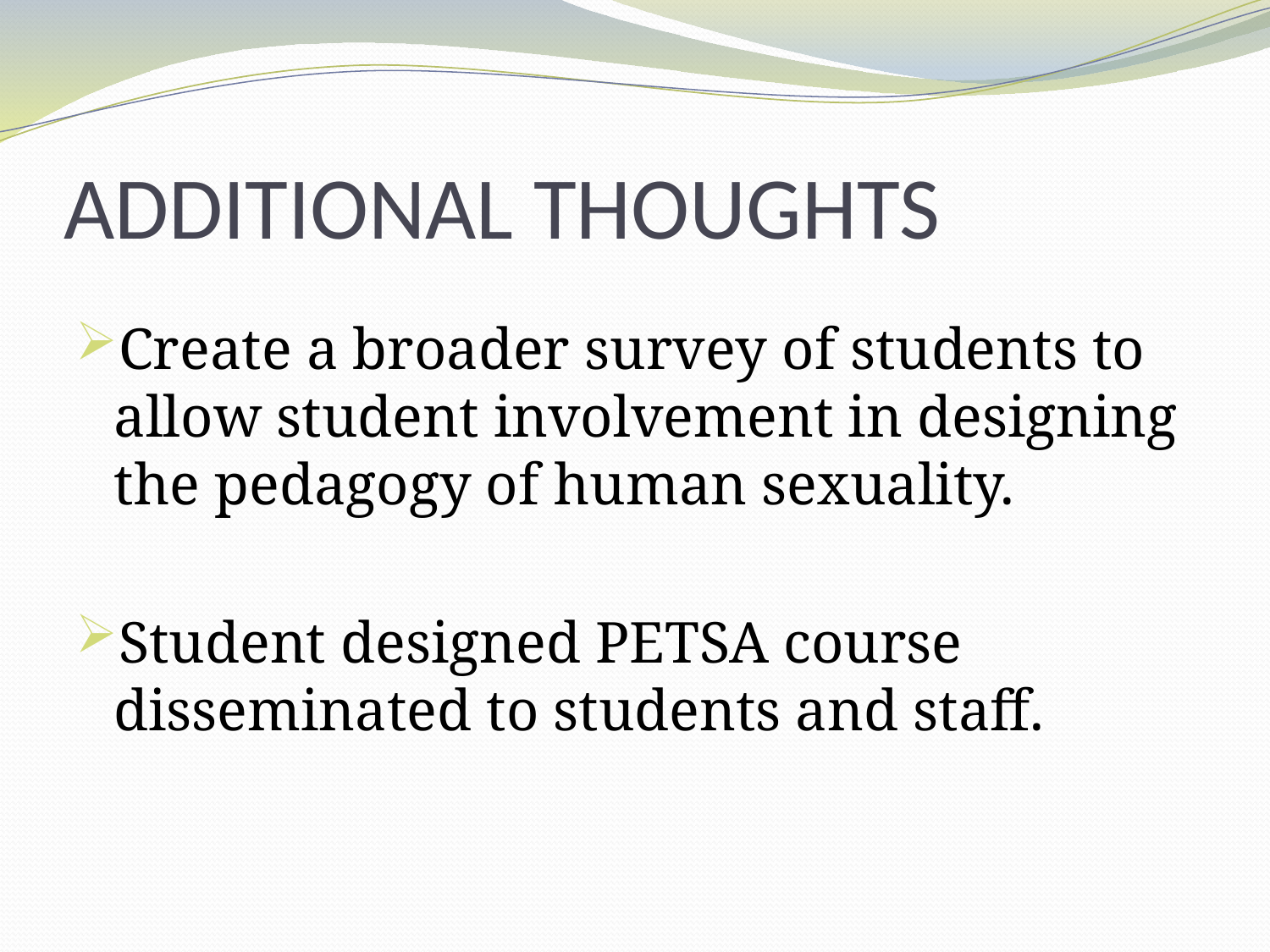

# ADDITIONAL THOUGHTS
Create a broader survey of students to allow student involvement in designing the pedagogy of human sexuality.

Student designed PETSA course disseminated to students and staff.